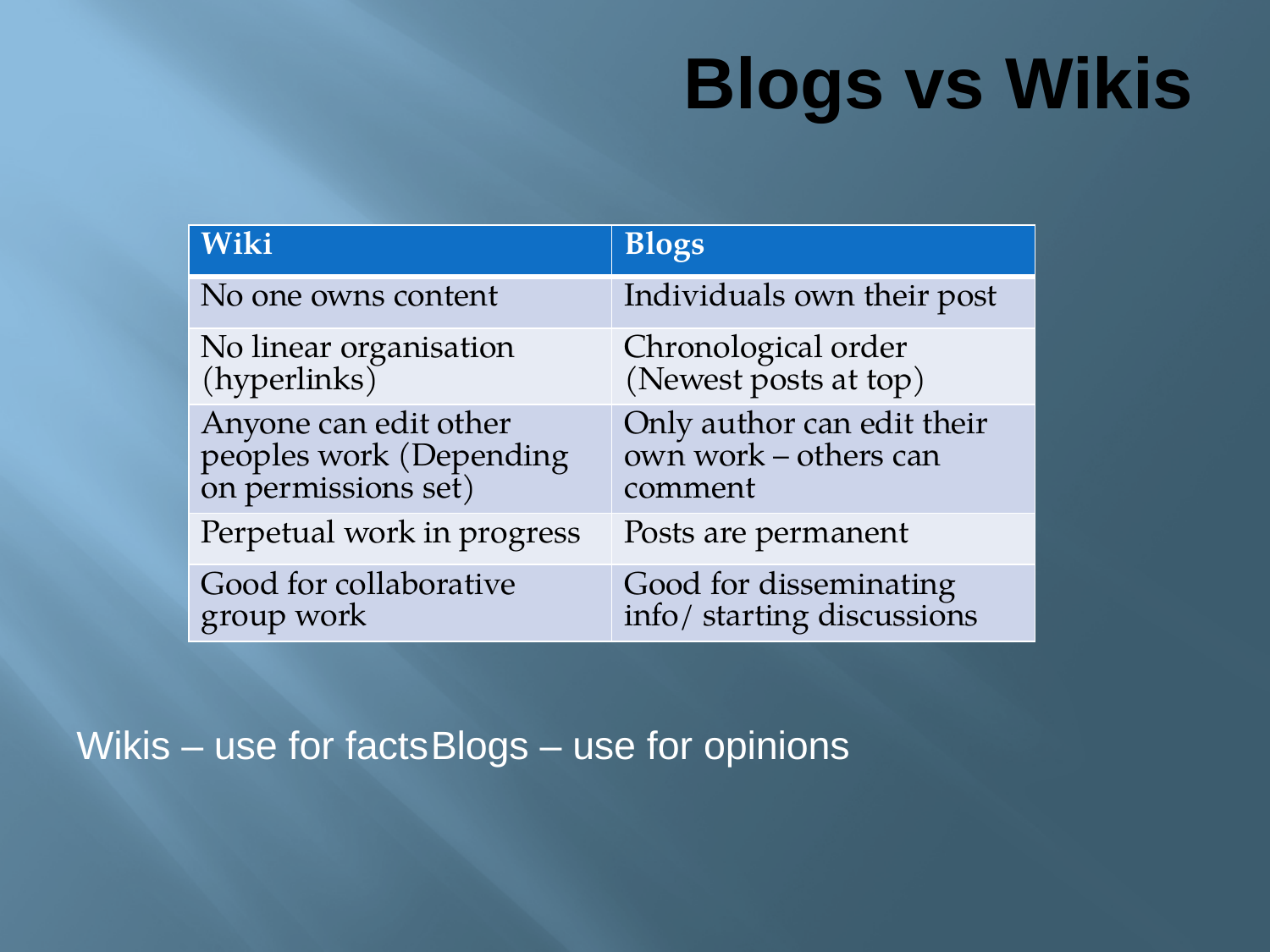

# Blogs vs Wikis
| Wiki | Blogs |
| --- | --- |
| No one owns content | Individuals own their post |
| No linear organisation (hyperlinks) | Chronological order (Newest posts at top) |
| Anyone can edit other peoples work (Depending on permissions set) | Only author can edit their own work – others can comment |
| Perpetual work in progress | Posts are permanent |
| Good for collaborative group work | Good for disseminating info/ starting discussions |
Wikis – use for facts		Blogs – use for opinions